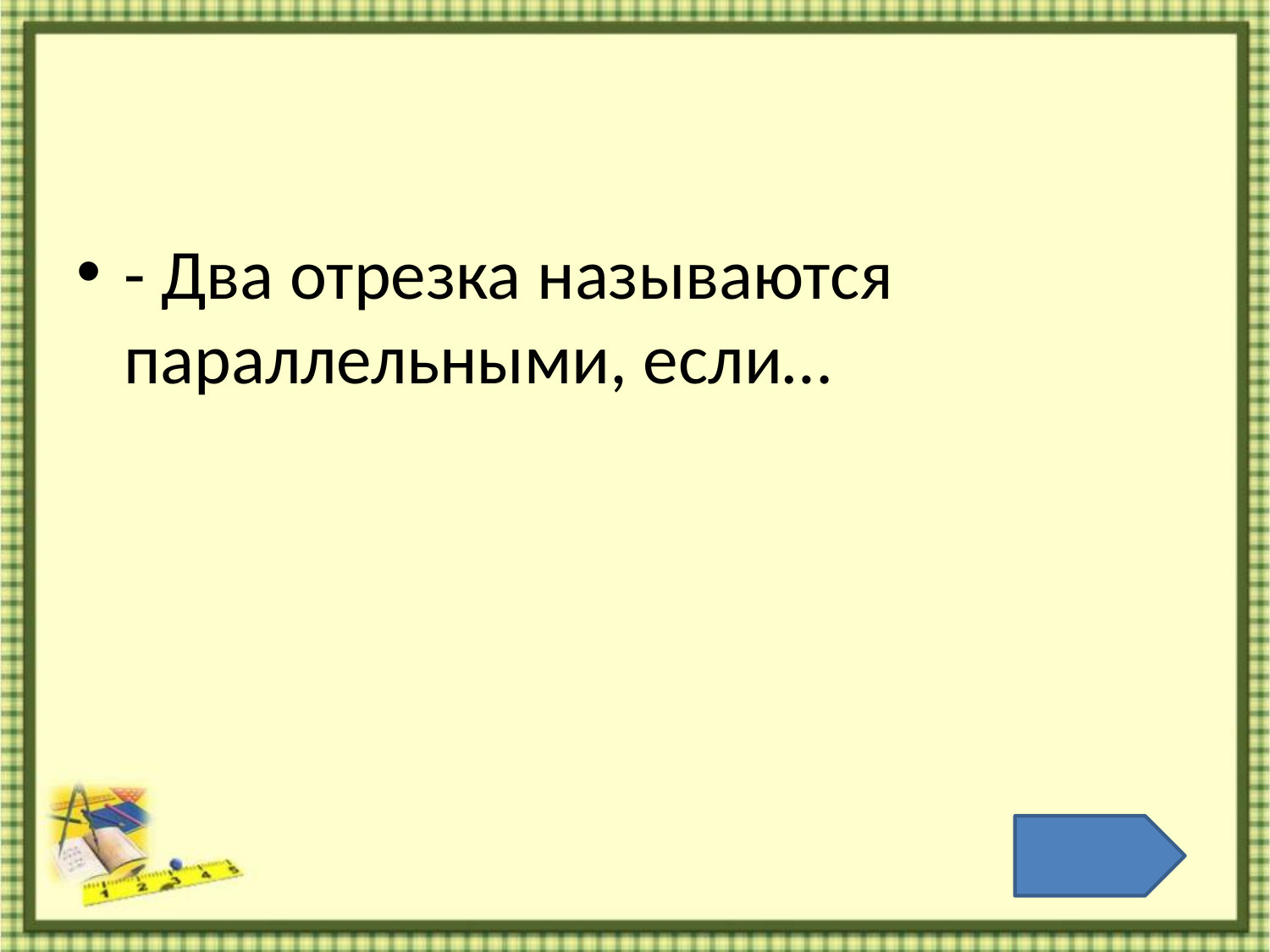

#
- Два отрезка называются параллельными, если…